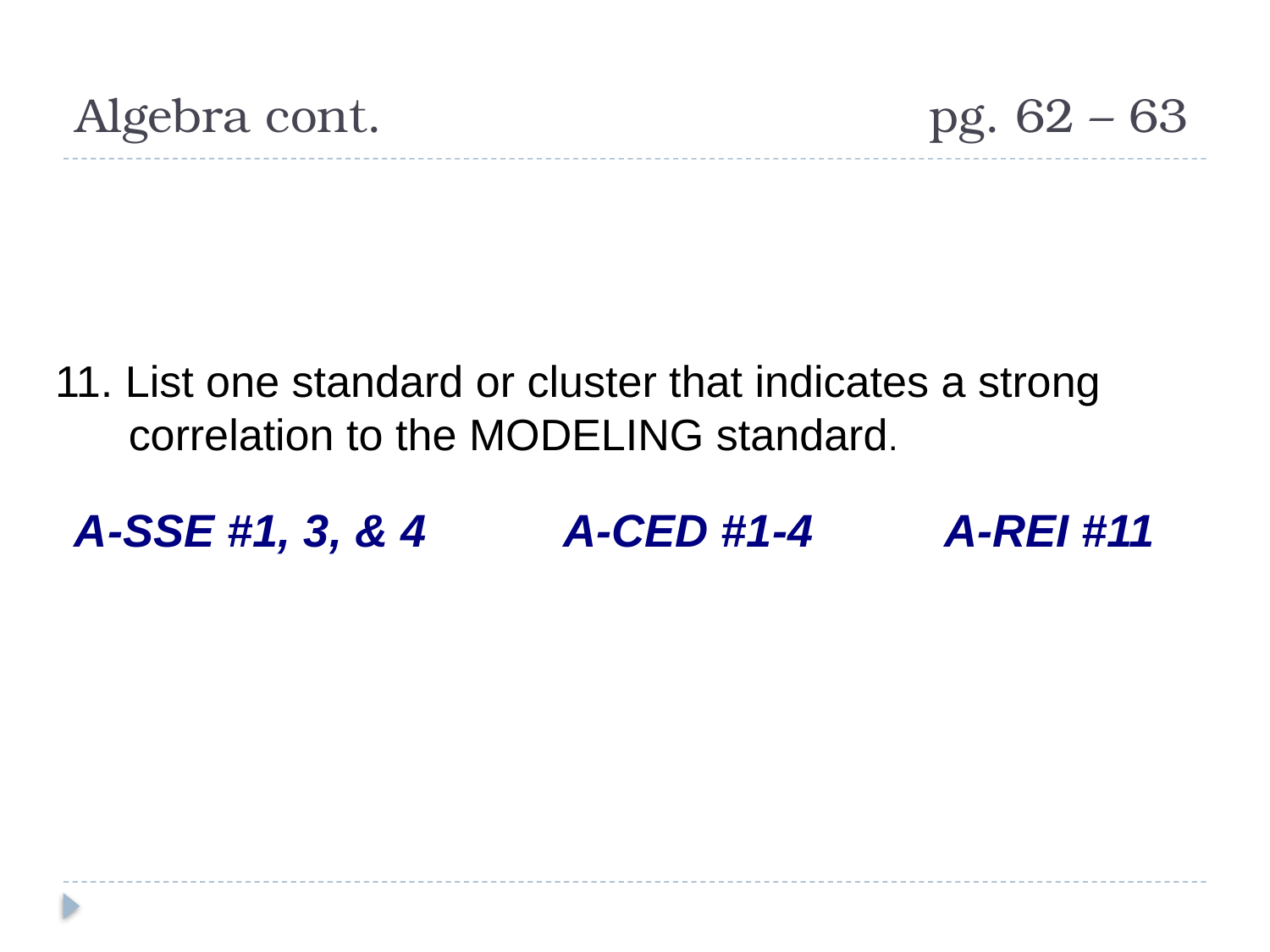

# Algebra cont.				      pg. 62 – 63
11. List one standard or cluster that indicates a strong
      correlation to the MODELING standard.

  A-SSE #1, 3, & 4		A-CED #1-4		A-REI #11